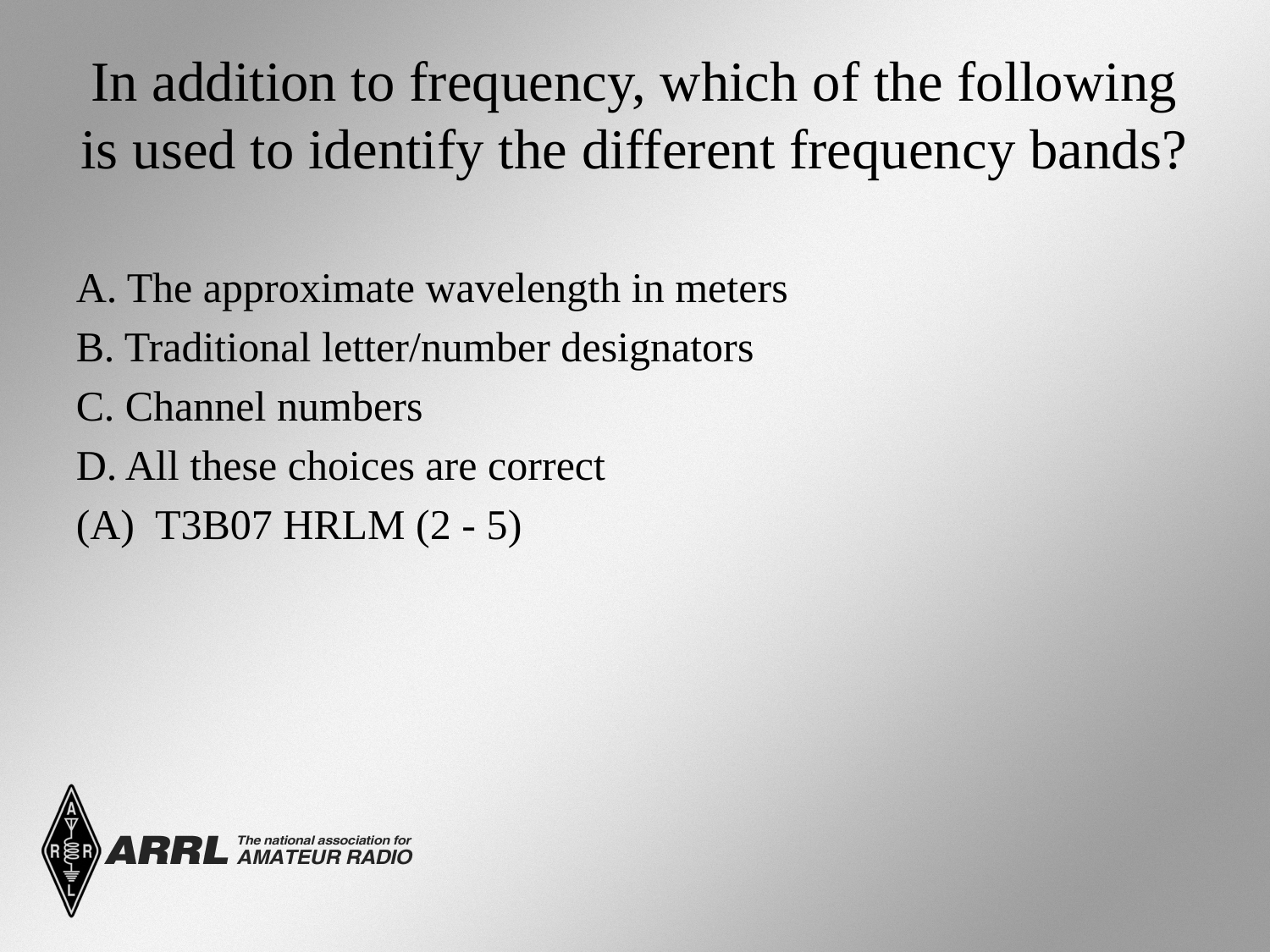

# In addition to frequency, which of the following is used to identify the different frequency bands?
A. The approximate wavelength in meters
B. Traditional letter/number designators
C. Channel numbers
D. All these choices are correct
(A)  T3B07 HRLM (2 - 5)